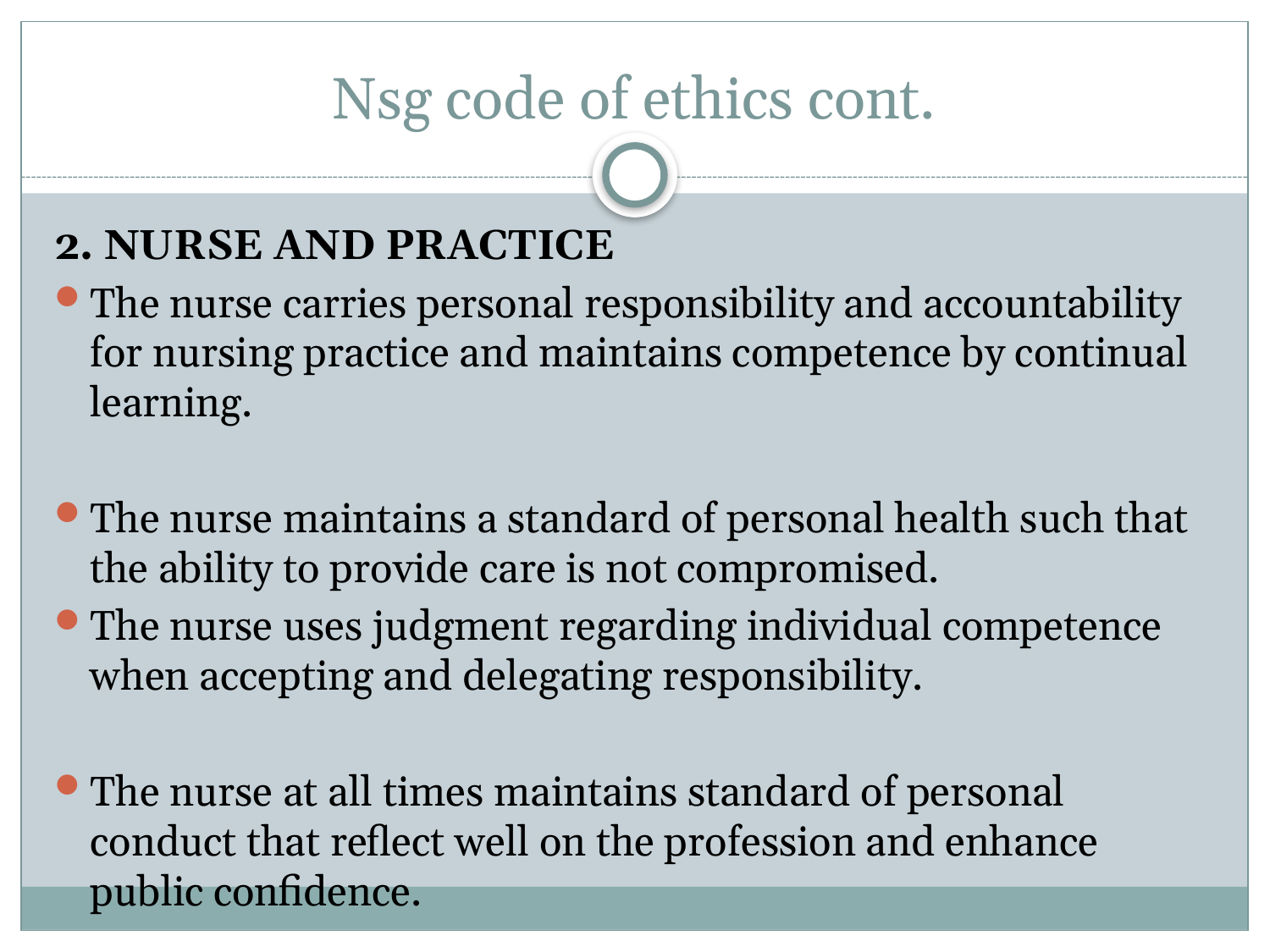

# Nsg code of ethics cont.
2. NURSE AND PRACTICE
The nurse carries personal responsibility and accountability for nursing practice and maintains competence by continual learning.

The nurse maintains a standard of personal health such that the ability to provide care is not compromised.
The nurse uses judgment regarding individual competence when accepting and delegating responsibility.

The nurse at all times maintains standard of personal conduct that reflect well on the profession and enhance public confidence.